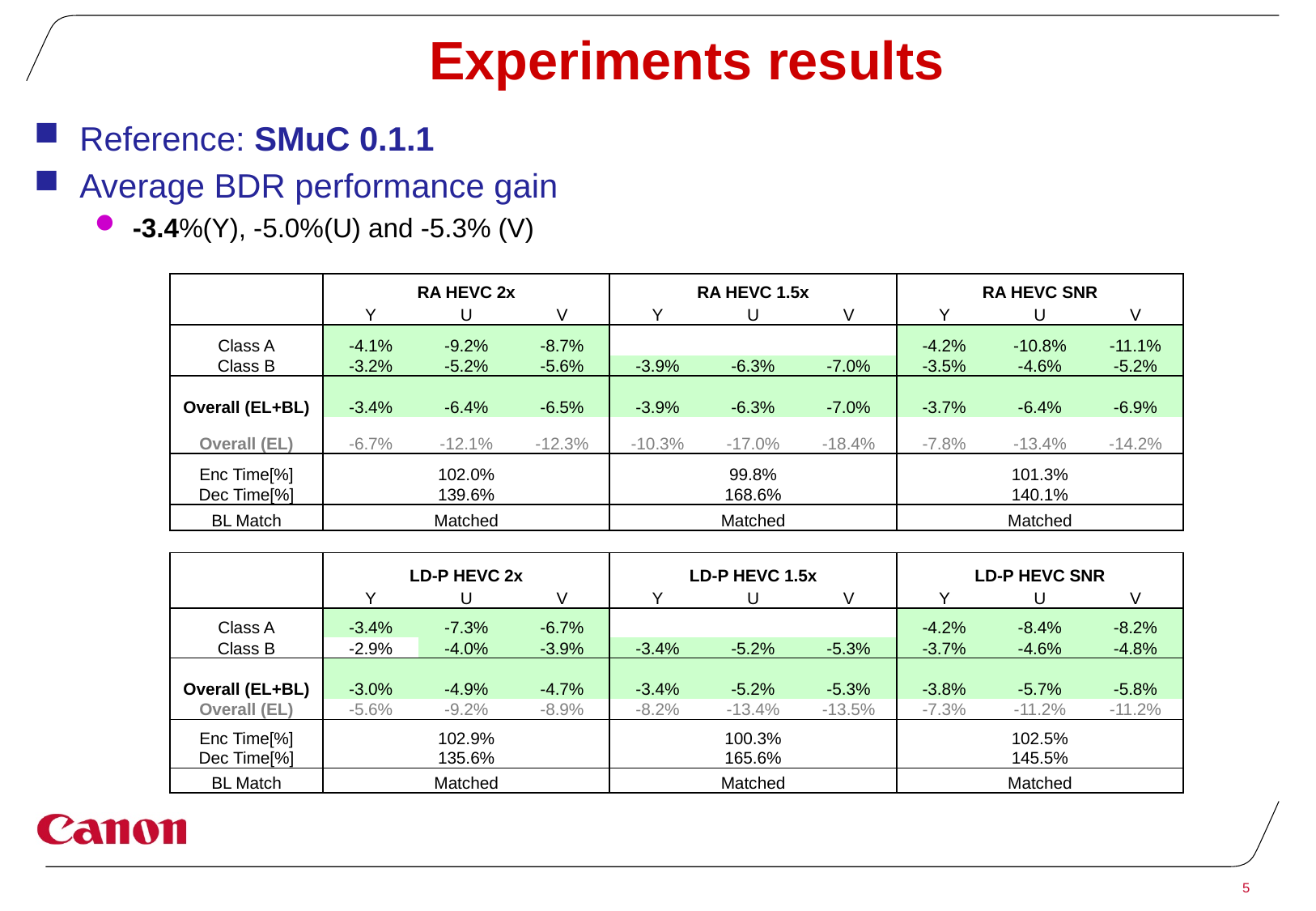

# Experiments results
Reference: SMuC 0.1.1
Average BDR performance gain
-3.4%(Y), -5.0%(U) and -5.3% (V)

|  | RA HEVC 2x |  |  | RA HEVC 1.5x |  |  | RA HEVC SNR |  |  |
| --- | --- | --- | --- | --- | --- | --- | --- | --- | --- |
|  | Y | U | V | Y | U | V | Y | U | V |
| Class A | -4.1% | -9.2% | -8.7% |  |  |  | -4.2% | -10.8% | -11.1% |
| Class B | -3.2% | -5.2% | -5.6% | -3.9% | -6.3% | -7.0% | -3.5% | -4.6% | -5.2% |
| Overall (EL+BL) | -3.4% | -6.4% | -6.5% | -3.9% | -6.3% | -7.0% | -3.7% | -6.4% | -6.9% |
| Overall (EL) | -6.7% | -12.1% | -12.3% | -10.3% | -17.0% | -18.4% | -7.8% | -13.4% | -14.2% |
| Enc Time[%] | 102.0% |  |  | 99.8% |  |  | 101.3% |  |  |
| Dec Time[%] | 139.6% |  |  | 168.6% |  |  | 140.1% |  |  |
| BL Match | Matched |  |  | Matched |  |  | Matched |  |  |
|  |  |  |  |  |  |  |  |  |  |
|  | LD-P HEVC 2x |  |  | LD-P HEVC 1.5x |  |  | LD-P HEVC SNR |  |  |
|  | Y | U | V | Y | U | V | Y | U | V |
| Class A | -3.4% | -7.3% | -6.7% |  |  |  | -4.2% | -8.4% | -8.2% |
| Class B | -2.9% | -4.0% | -3.9% | -3.4% | -5.2% | -5.3% | -3.7% | -4.6% | -4.8% |
| Overall (EL+BL) | -3.0% | -4.9% | -4.7% | -3.4% | -5.2% | -5.3% | -3.8% | -5.7% | -5.8% |
| Overall (EL) | -5.6% | -9.2% | -8.9% | -8.2% | -13.4% | -13.5% | -7.3% | -11.2% | -11.2% |
| Enc Time[%] | 102.9% |  |  | 100.3% |  |  | 102.5% |  |  |
| Dec Time[%] | 135.6% |  |  | 165.6% |  |  | 145.5% |  |  |
| BL Match | Matched |  |  | Matched |  |  | Matched |  |  |
5